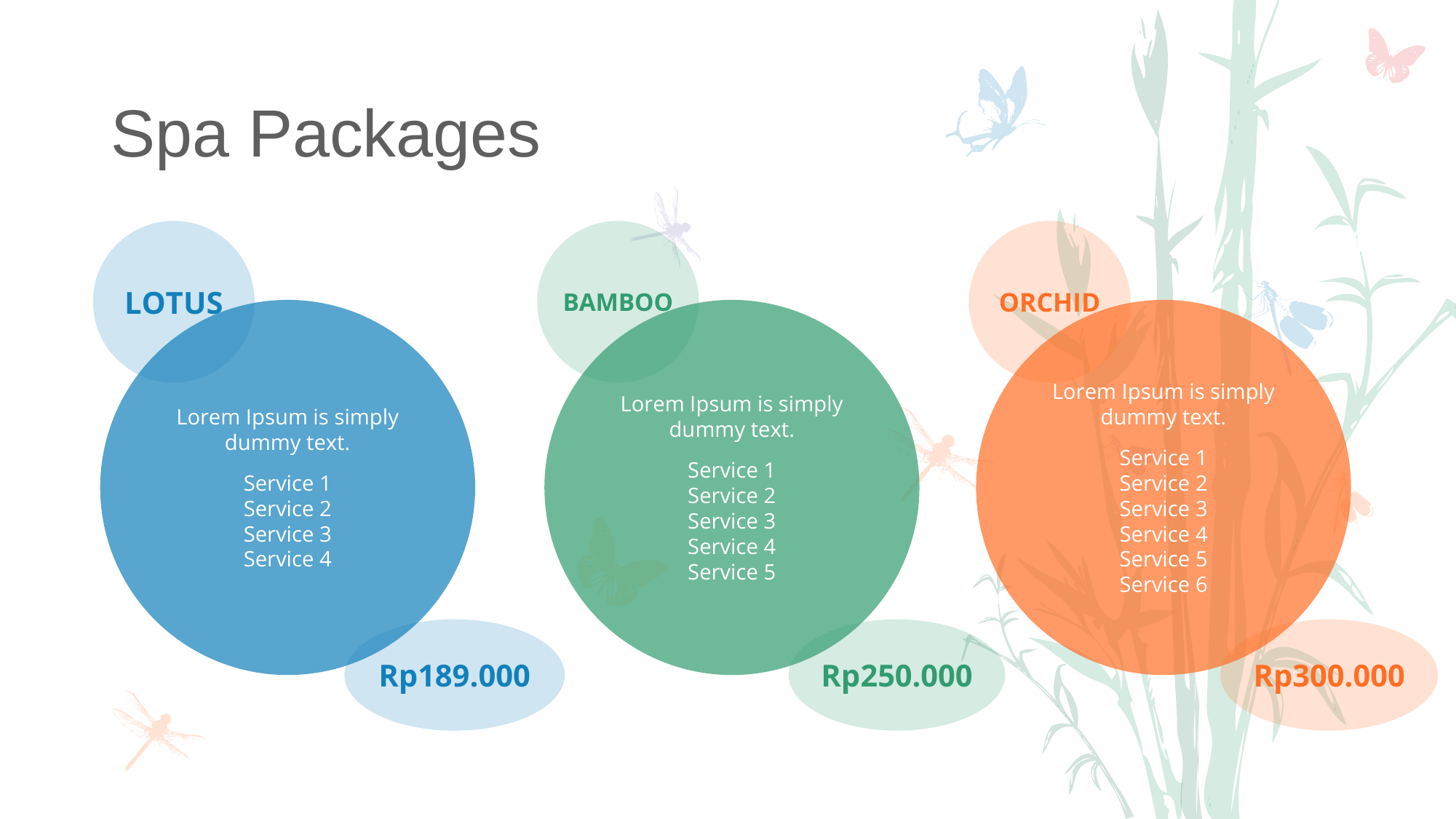

# Spa Packages
LOTUS
BAMBOO
ORCHID
Lorem Ipsum is simply dummy text.
Service 1
Service 2
Service 3
Service 4
Lorem Ipsum is simply dummy text.
Service 1
Service 2
Service 3
Service 4
Service 5
Lorem Ipsum is simply dummy text.
Service 1
Service 2
Service 3
Service 4
Service 5
Service 6
Rp189.000
Rp250.000
Rp300.000